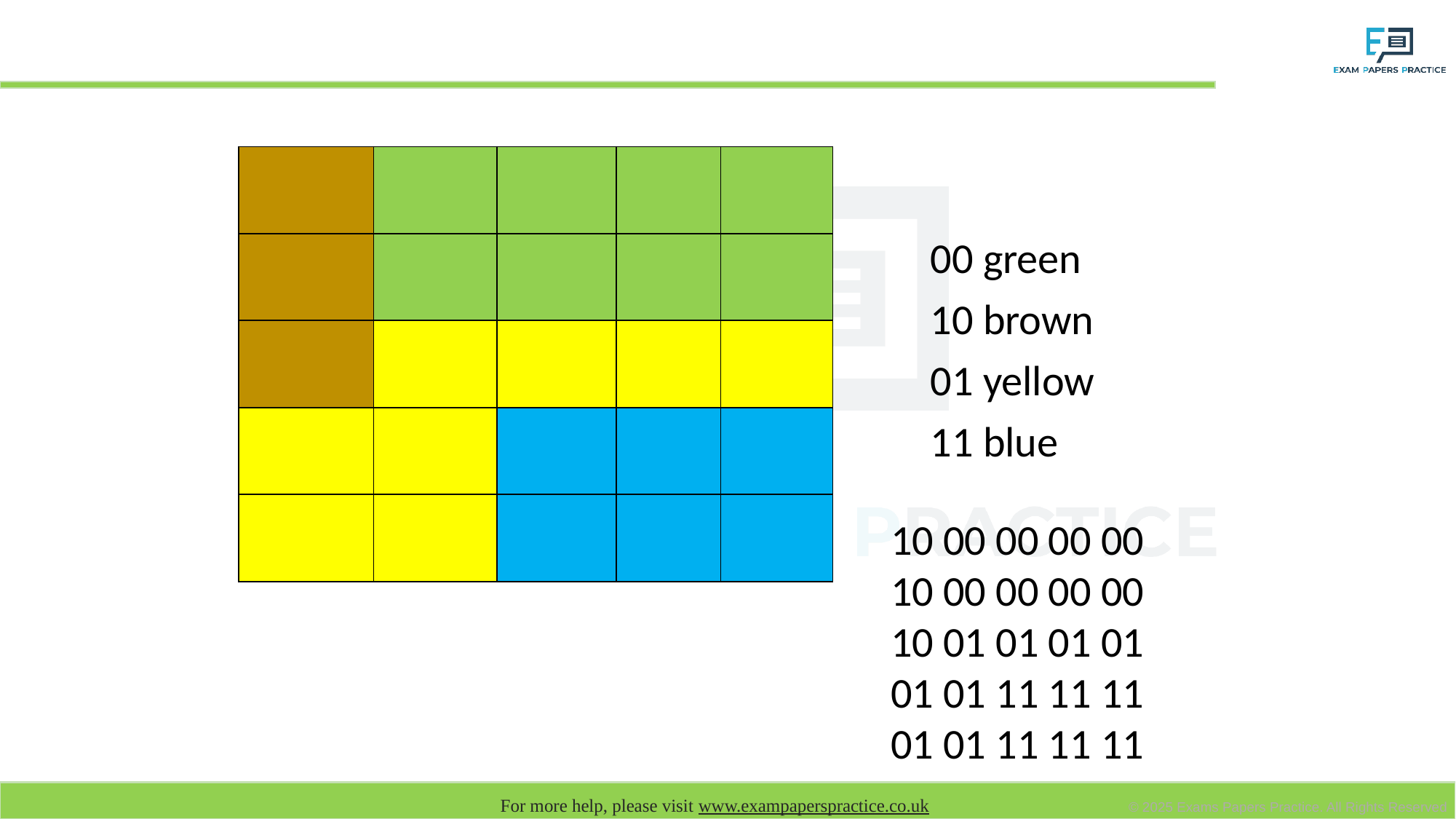

# Represent this two-bit image as a sequence of bits
|  |  |  |  |  |
| --- | --- | --- | --- | --- |
|  |  |  |  |  |
|  |  |  |  |  |
|  |  |  |  |  |
|  |  |  |  |  |
00 green
10 brown
01 yellow
11 blue
10 00 00 00 00
10 00 00 00 00
10 01 01 01 01
01 01 11 11 11
01 01 11 11 11